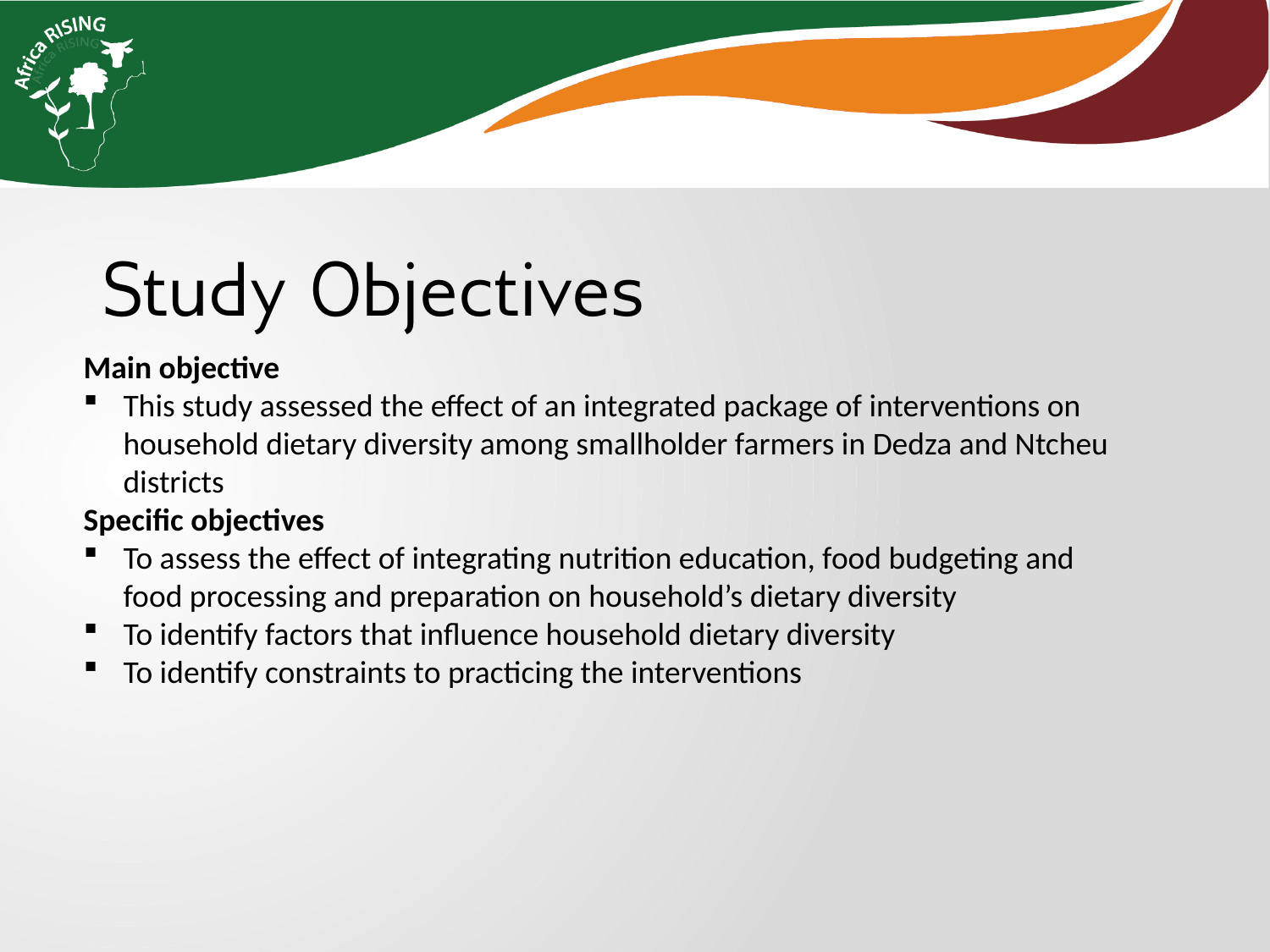

Study Objectives
Main objective
This study assessed the effect of an integrated package of interventions on household dietary diversity among smallholder farmers in Dedza and Ntcheu districts
Specific objectives
To assess the effect of integrating nutrition education, food budgeting and food processing and preparation on household’s dietary diversity
To identify factors that influence household dietary diversity
To identify constraints to practicing the interventions